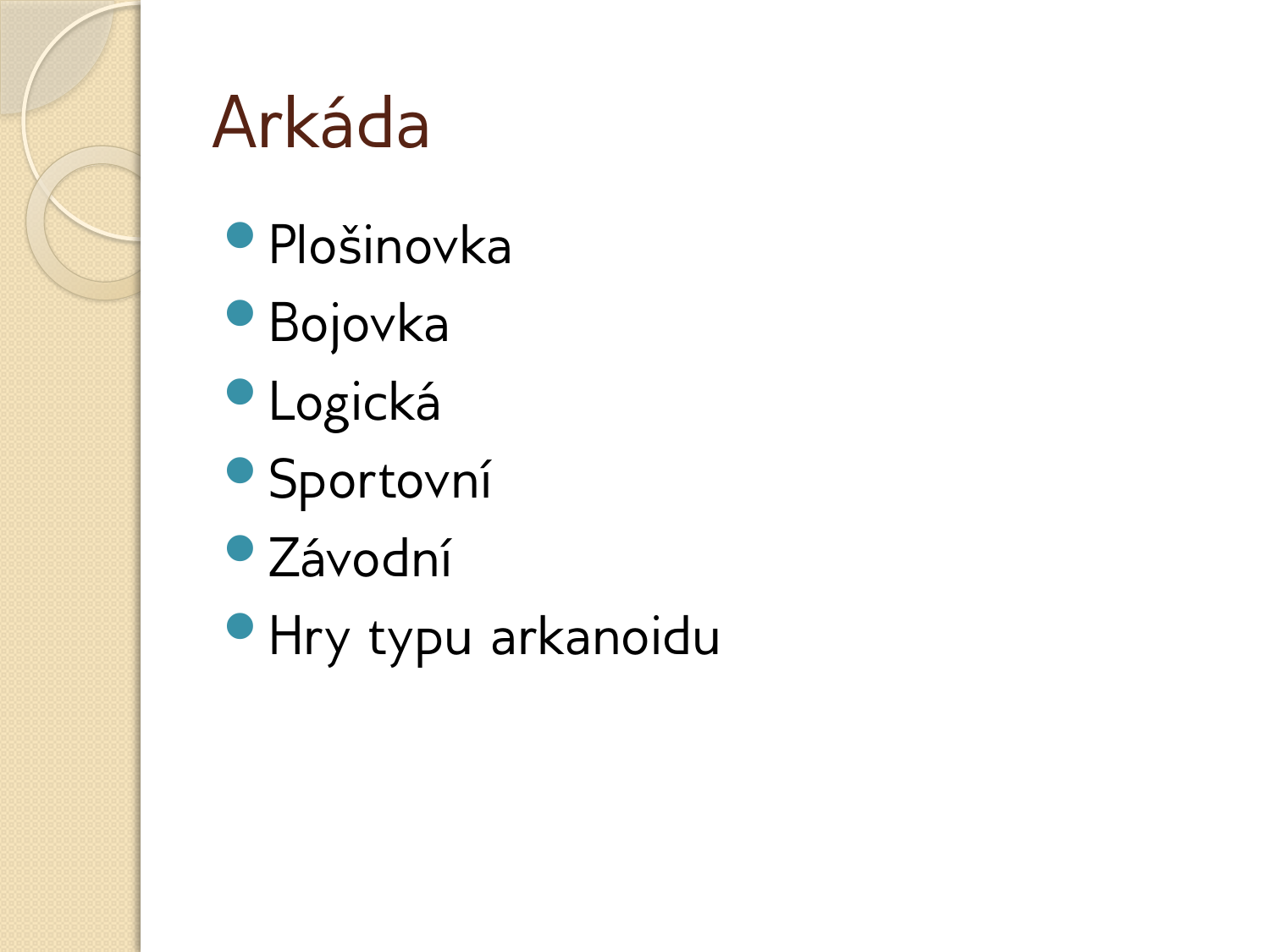

# Arkáda
Plošinovka
Bojovka
Logická
Sportovní
Závodní
Hry typu arkanoidu